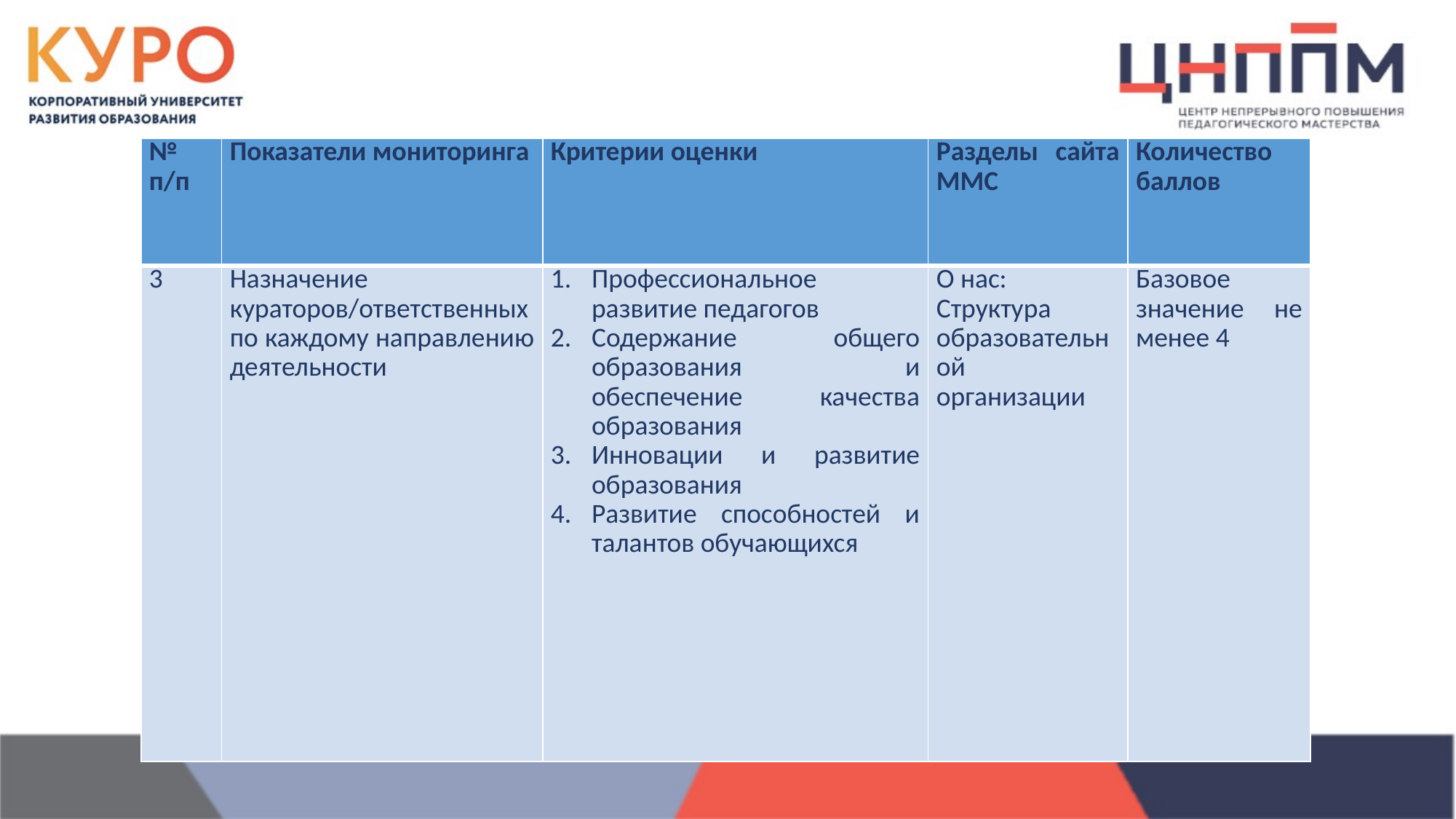

| № п/п | Показатели мониторинга | Критерии оценки | Разделы сайта ММС | Количество баллов |
| --- | --- | --- | --- | --- |
| 3 | Назначение кураторов/ответственных по каждому направлению деятельности | Профессиональное развитие педагогов Содержание общего образования и обеспечение качества образования Инновации и развитие образования Развитие способностей и талантов обучающихся | О нас: Структура образовательной организации | Базовое значение не менее 4 |